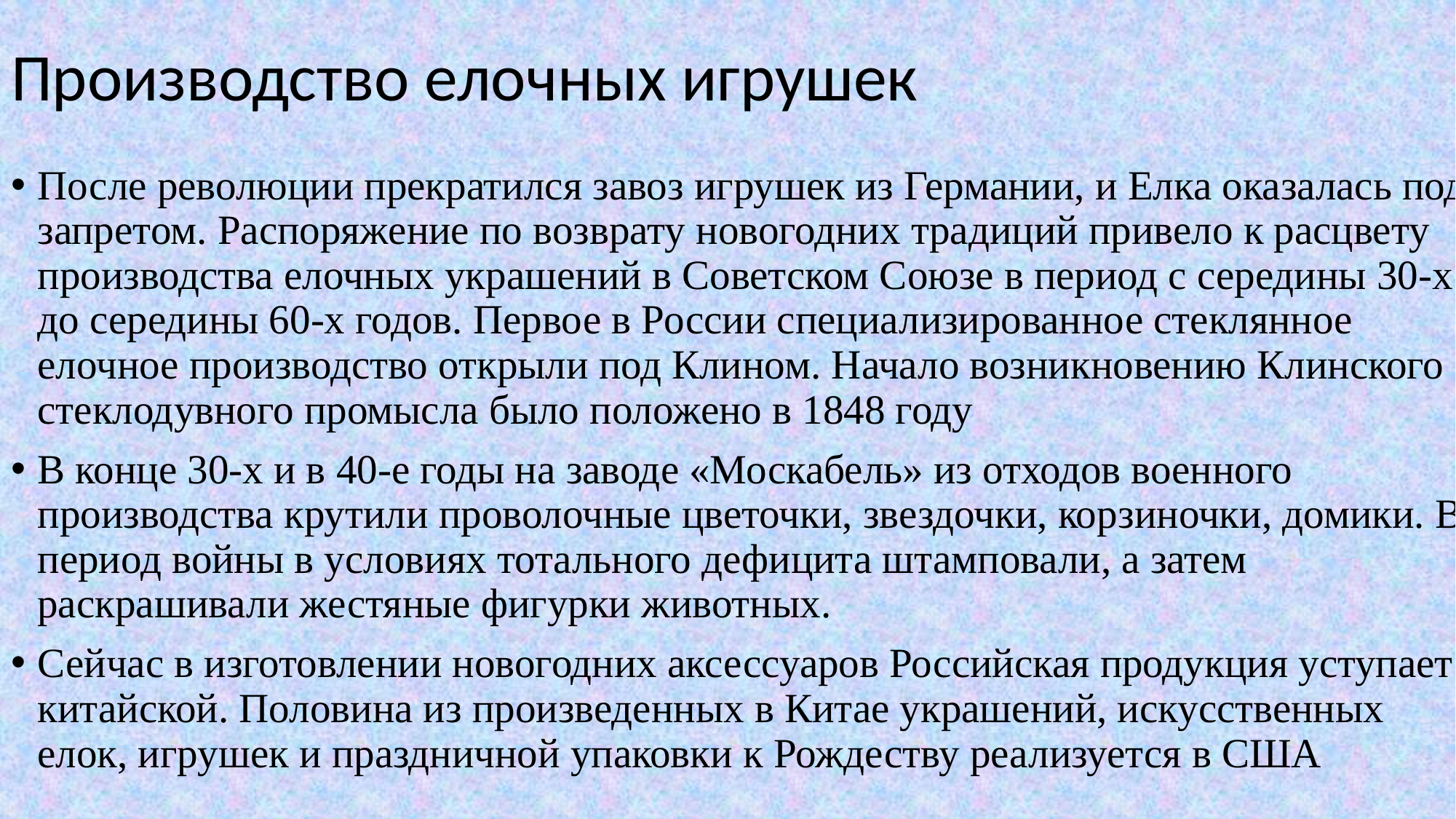

# Производство елочных игрушек
После революции прекратился завоз игрушек из Германии, и Елка оказалась под запретом. Распоряжение по возврату новогодних традиций привело к расцвету производства елочных украшений в Советском Союзе в период с середины 30-х до середины 60-х годов. Первое в России специализированное стеклянное елочное производство открыли под Клином. Начало возникновению Клинского стеклодувного промысла было положено в 1848 году
В конце 30-х и в 40-е годы на заводе «Москабель» из отходов военного производства крутили проволочные цветочки, звездочки, корзиночки, домики. В период войны в условиях тотального дефицита штамповали, а затем раскрашивали жестяные фигурки животных.
Сейчас в изготовлении новогодних аксессуаров Российская продукция уступает китайской. Половина из произведенных в Китае украшений, искусственных елок, игрушек и праздничной упаковки к Рождеству реализуется в США